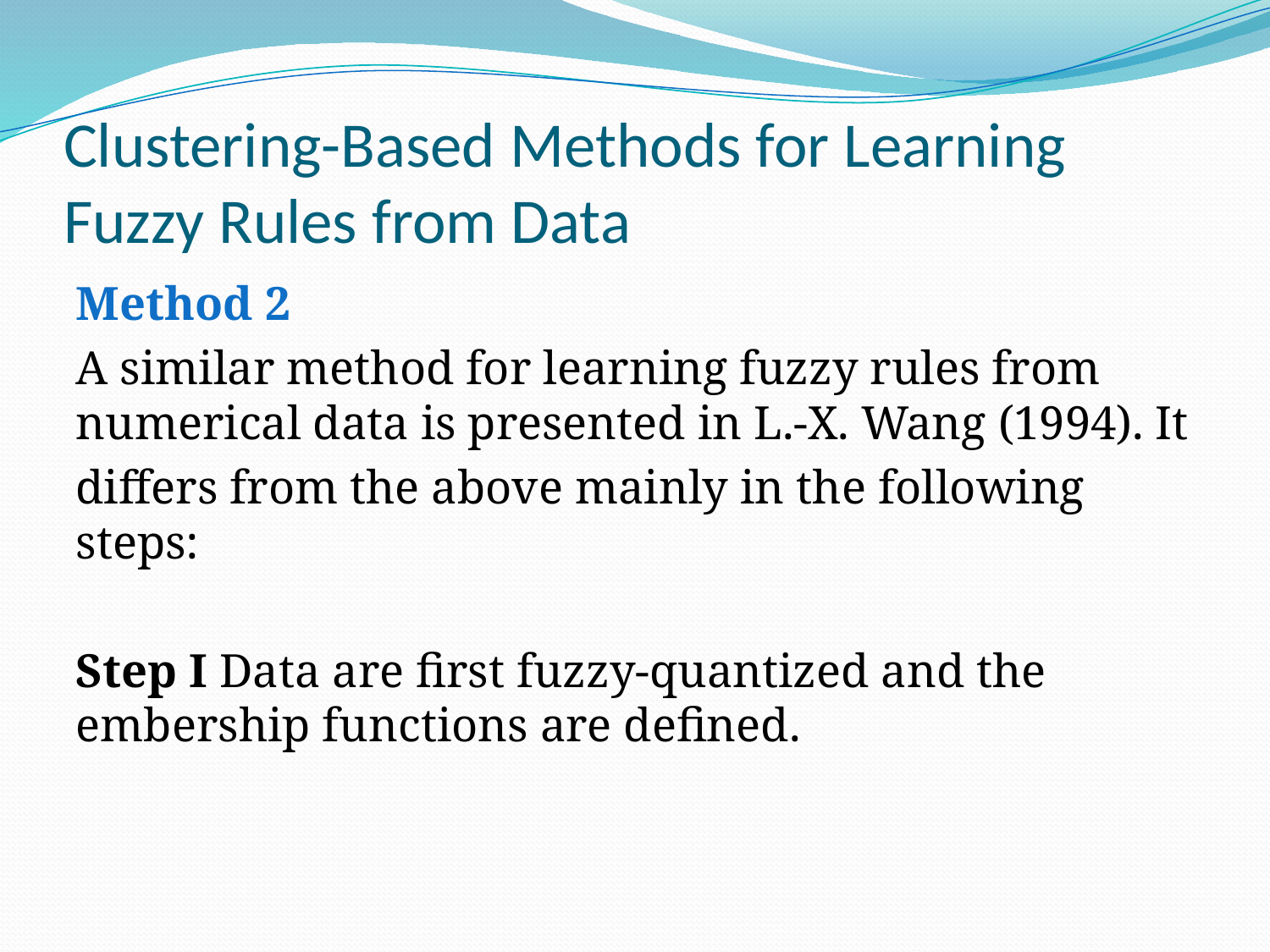

# Clustering-Based Methods for Learning Fuzzy Rules from Data
Method 2
A similar method for learning fuzzy rules from numerical data is presented in L.-X. Wang (1994). It
differs from the above mainly in the following steps:

Step I Data are first fuzzy-quantized and the embership functions are defined.